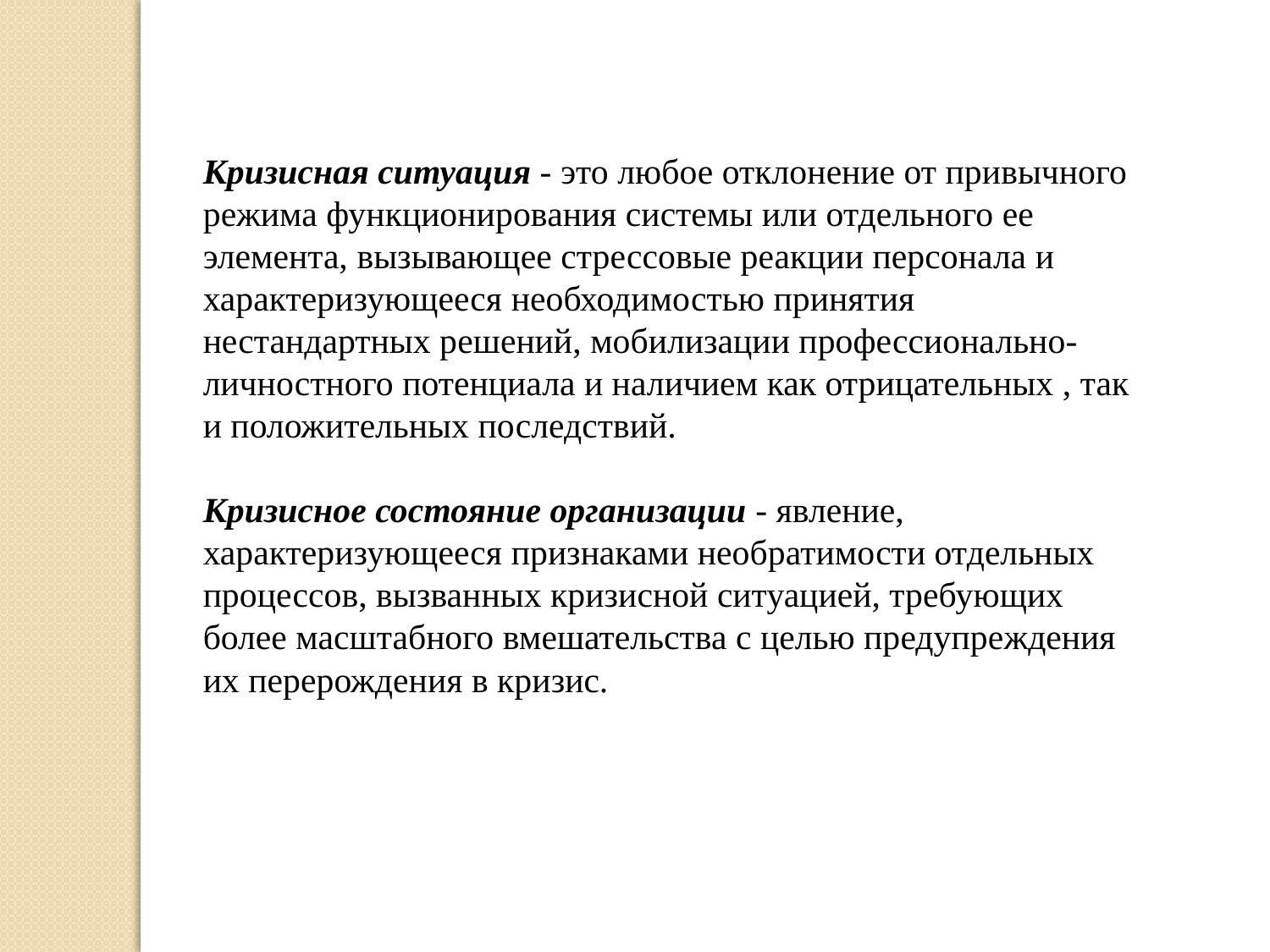

Кризисная ситуация - это любое отклонение от привычного режима функционирования системы или отдельного ее элемента, вызывающее стрессовые реакции персонала и характеризующееся необходимостью принятия нестандартных решений, мобилизации профессионально-личностного потенциала и наличием как отрицательных , так и положительных последствий.

Кризисное состояние организации - явление, характеризующееся признаками необратимости отдельных процессов, вызванных кризисной ситуацией, требующих более масштабного вмешательства с целью предупреждения их перерождения в кризис.